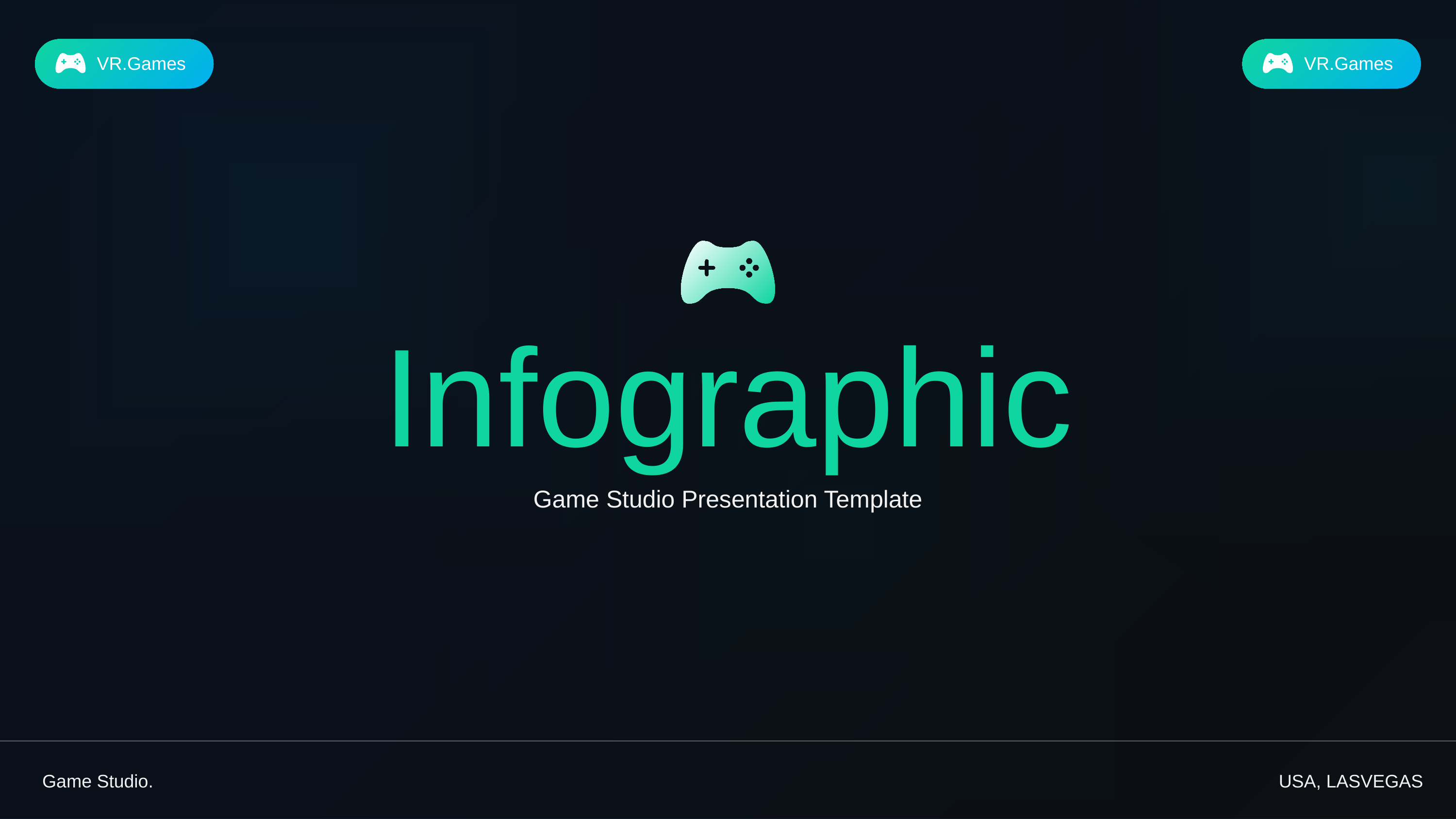

VR.Games

VR.Games

Infographic
Game Studio Presentation Template
Game Studio.
USA, LASVEGAS